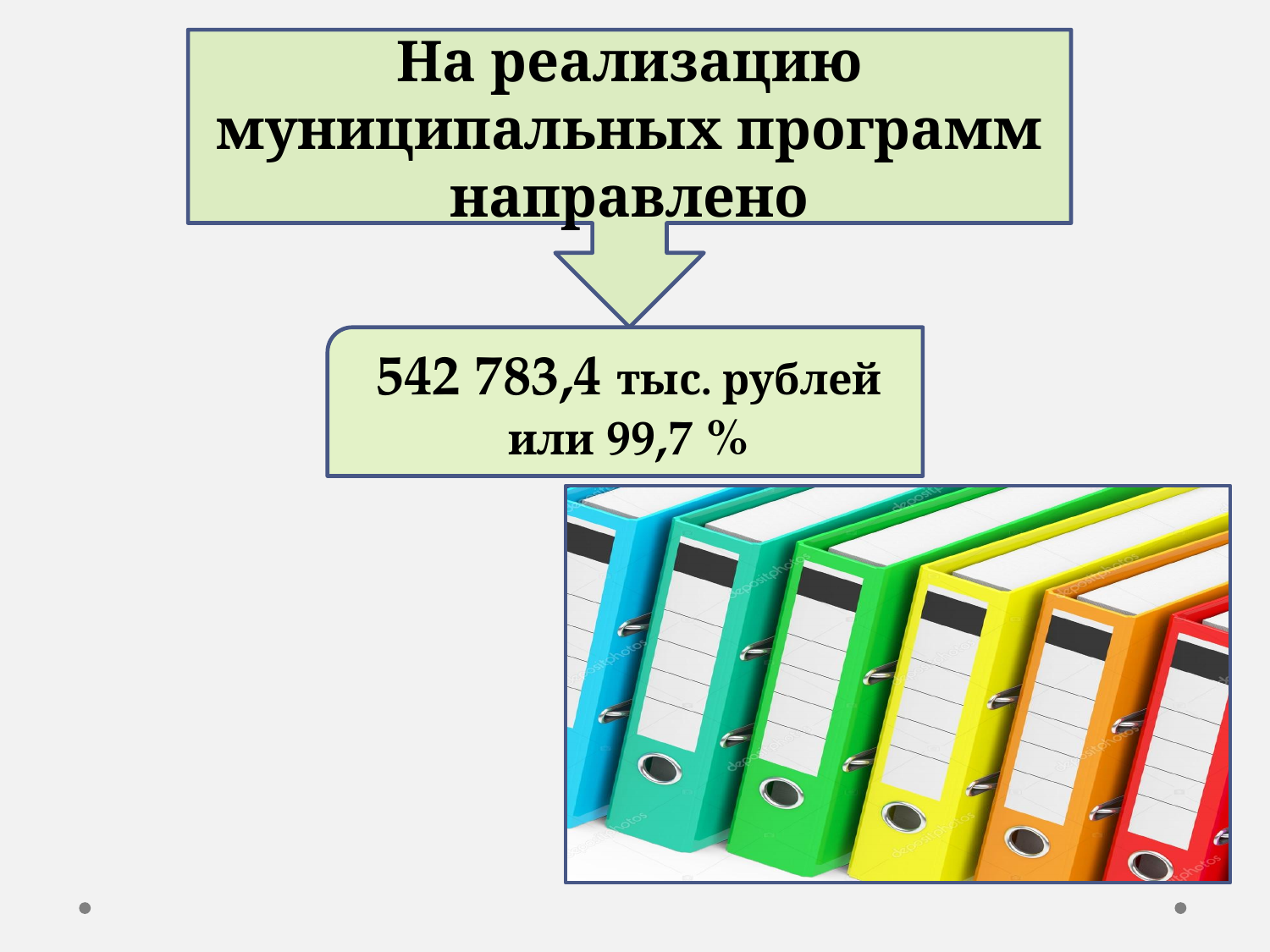

На реализацию муниципальных программ направлено
542 783,4 тыс. рублей
или 99,7 %